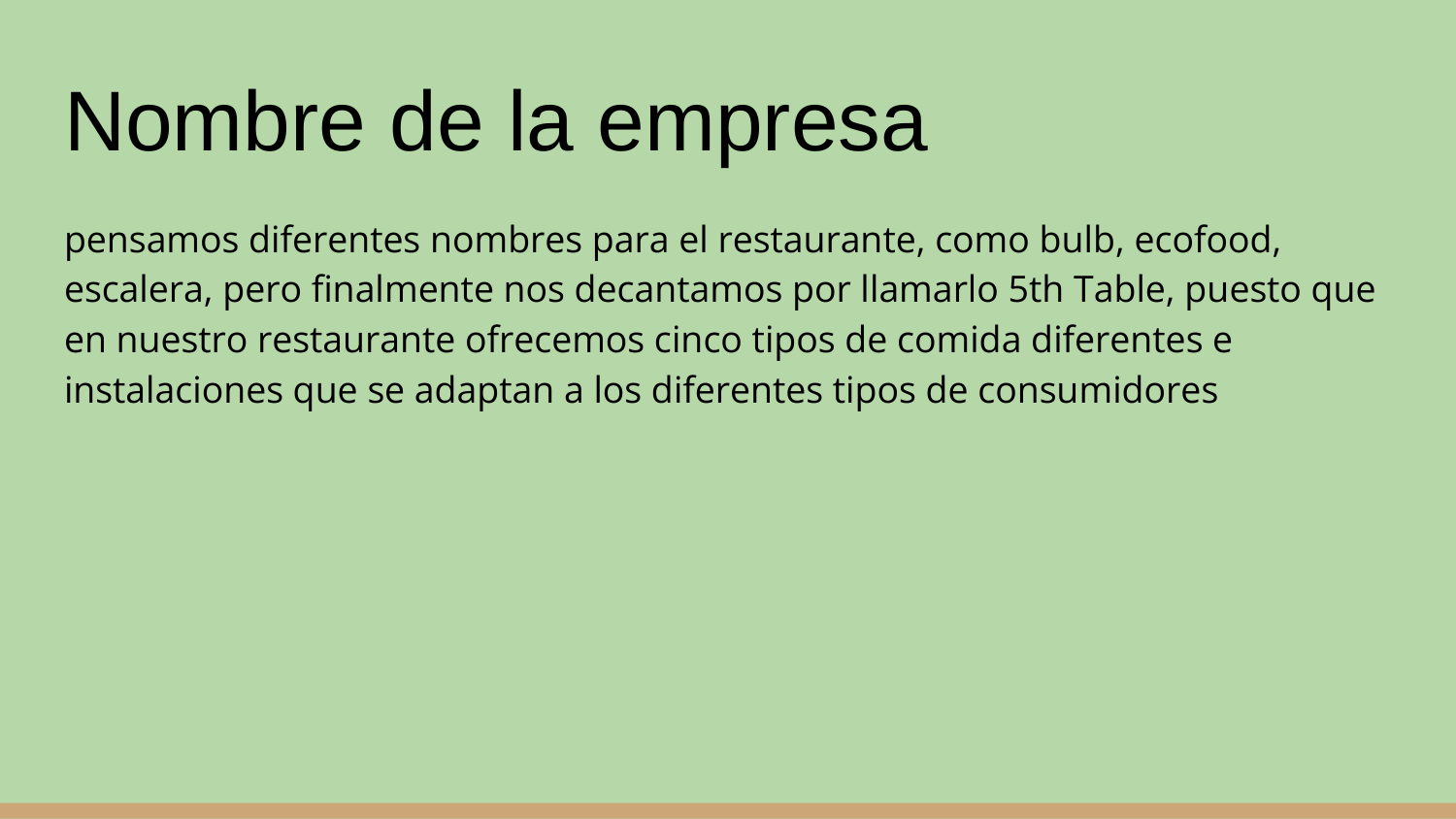

# Nombre de la empresa
pensamos diferentes nombres para el restaurante, como bulb, ecofood, escalera, pero finalmente nos decantamos por llamarlo 5th Table, puesto que en nuestro restaurante ofrecemos cinco tipos de comida diferentes e instalaciones que se adaptan a los diferentes tipos de consumidores